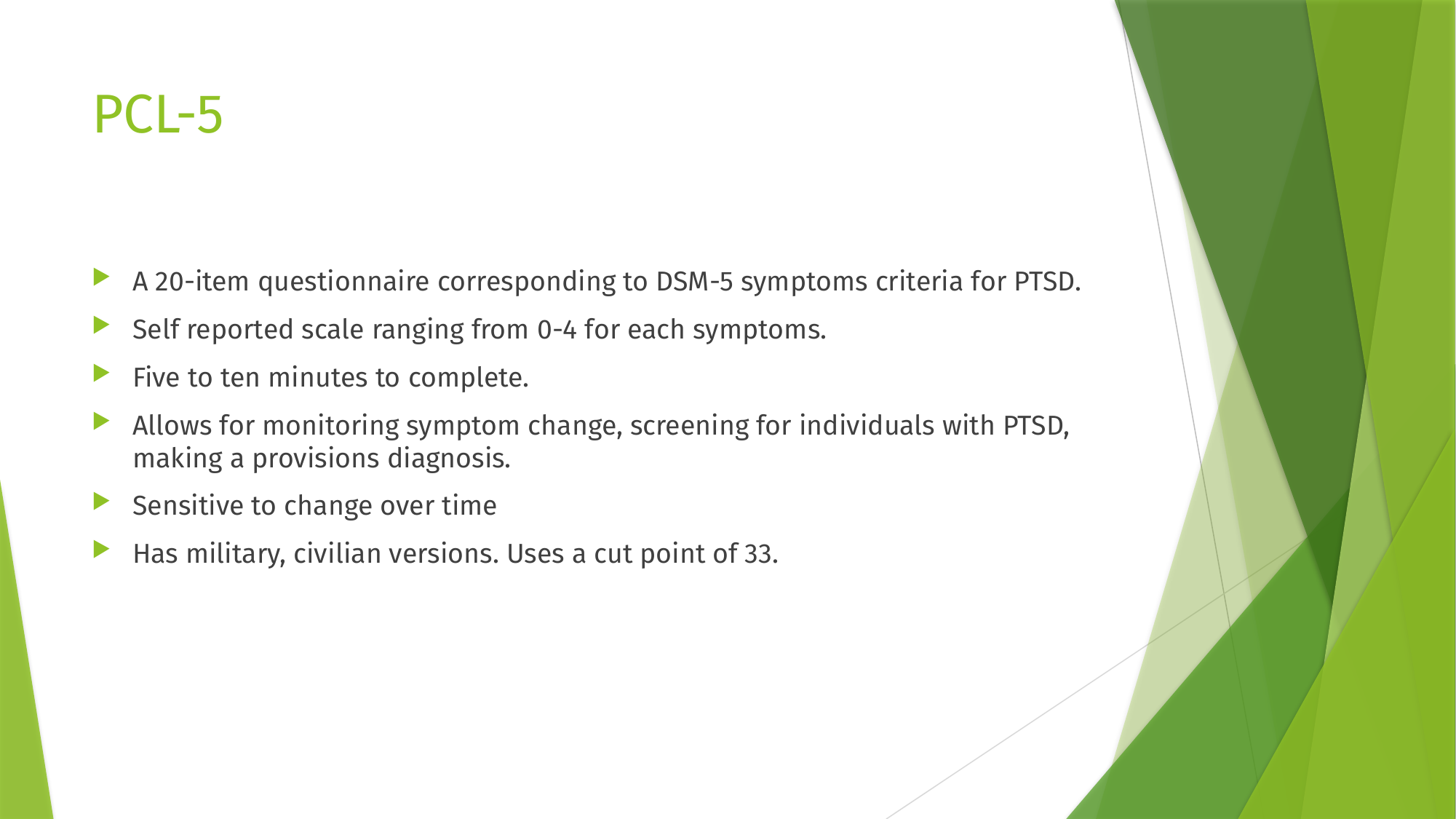

# PCL-5
A 20-item questionnaire corresponding to DSM-5 symptoms criteria for PTSD.
Self reported scale ranging from 0-4 for each symptoms.
Five to ten minutes to complete.
Allows for monitoring symptom change, screening for individuals with PTSD, making a provisions diagnosis.
Sensitive to change over time
Has military, civilian versions. Uses a cut point of 33.